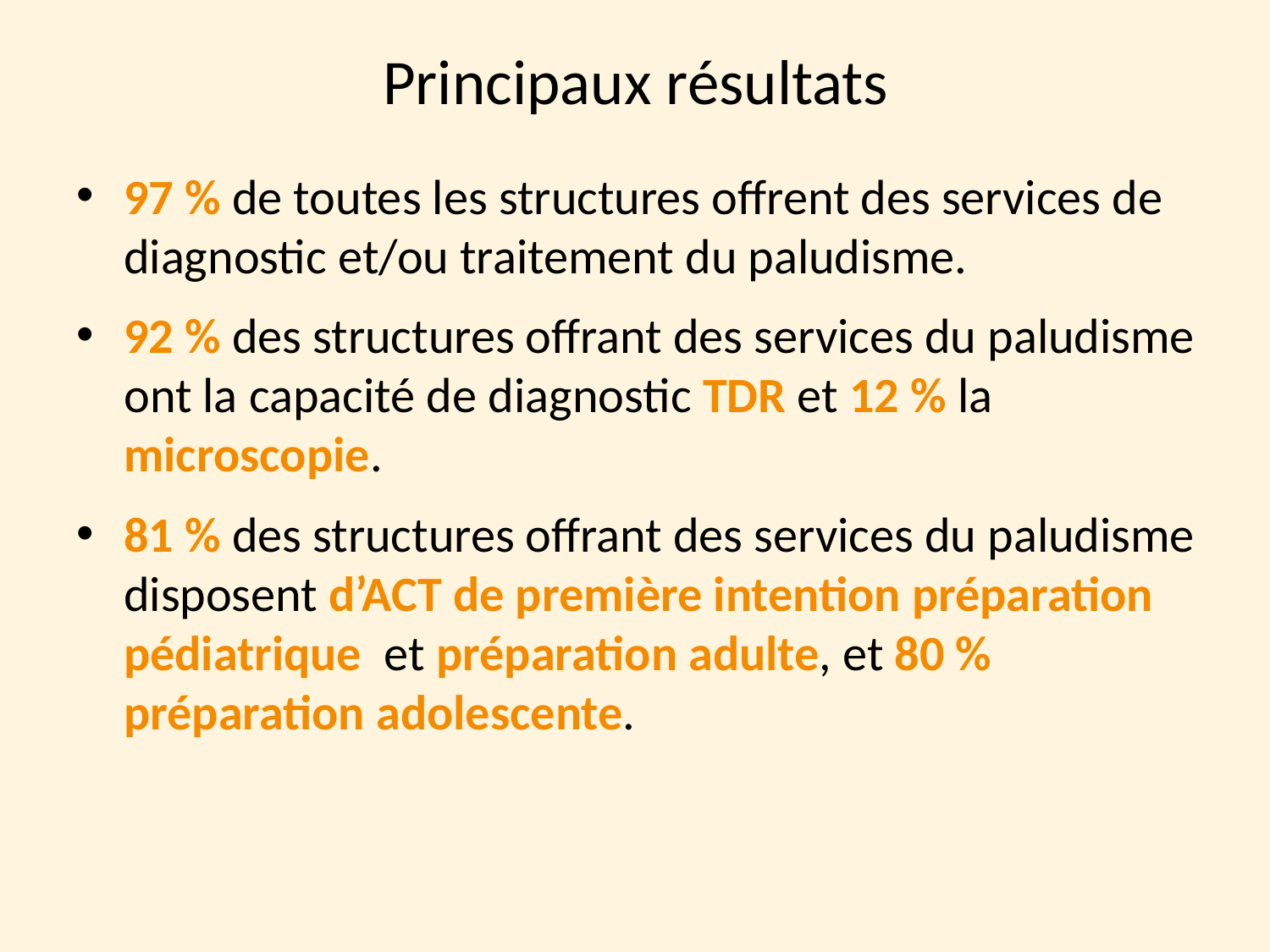

Principaux résultats
97 % de toutes les structures offrent des services de diagnostic et/ou traitement du paludisme.
92 % des structures offrant des services du paludisme ont la capacité de diagnostic TDR et 12 % la microscopie.
81 % des structures offrant des services du paludisme disposent d’ACT de première intention préparation pédiatrique  et préparation adulte, et 80 % préparation adolescente.